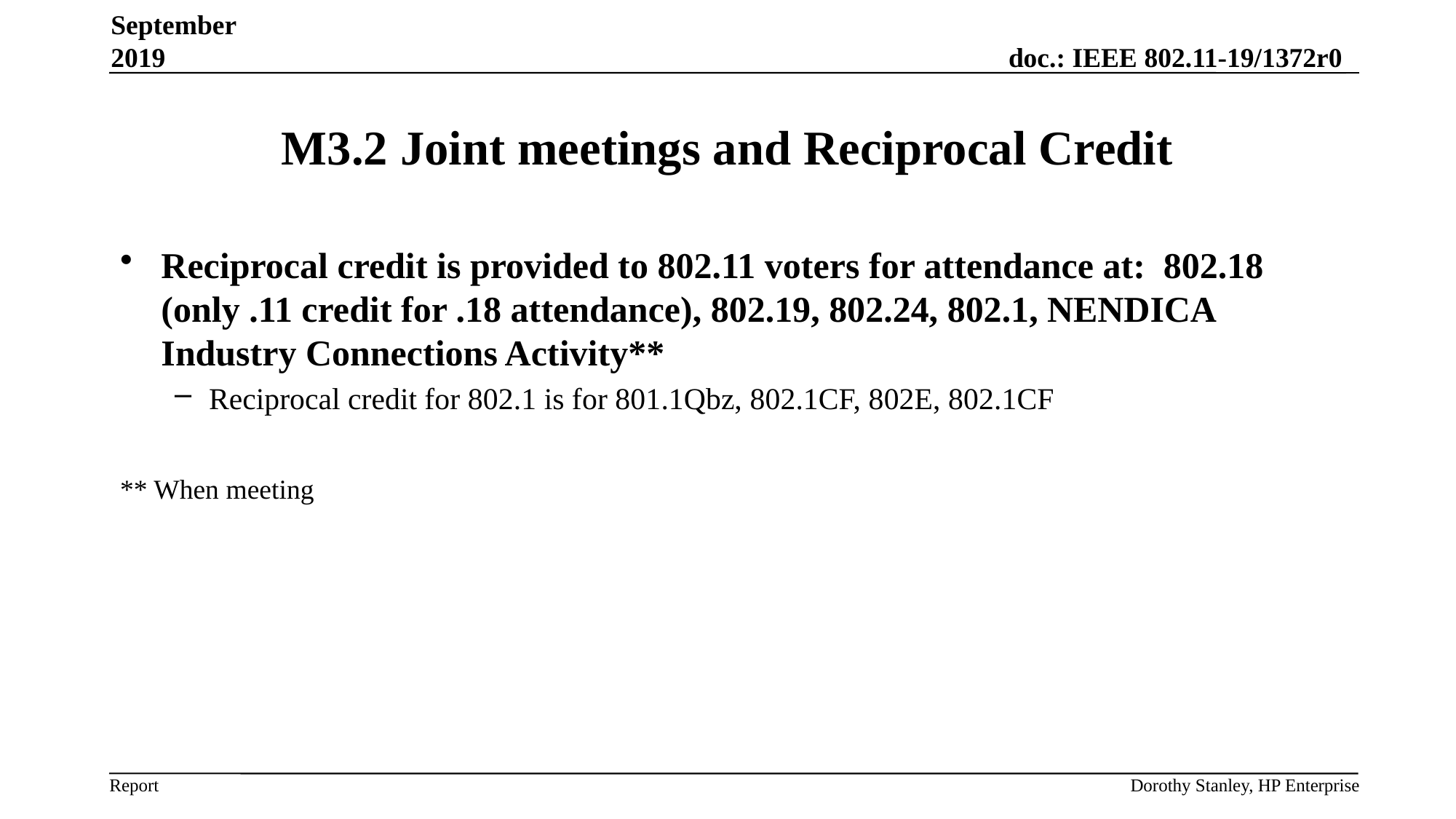

September 2019
# M3.2 Joint meetings and Reciprocal Credit
Reciprocal credit is provided to 802.11 voters for attendance at:  802.18 (only .11 credit for .18 attendance), 802.19, 802.24, 802.1, NENDICA Industry Connections Activity**
Reciprocal credit for 802.1 is for 801.1Qbz, 802.1CF, 802E, 802.1CF

** When meeting
Dorothy Stanley, HP Enterprise